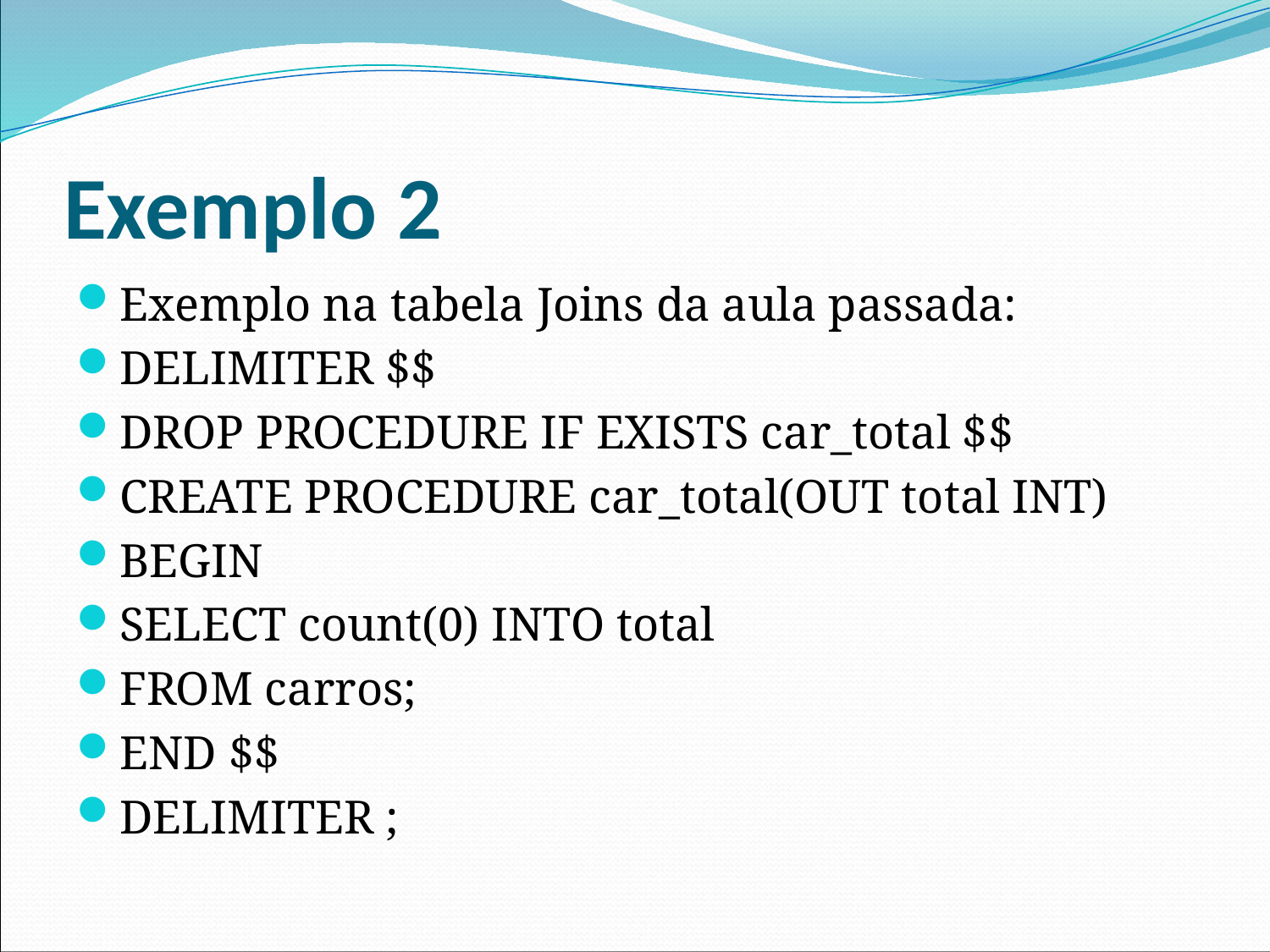

# Exemplo 2
Exemplo na tabela Joins da aula passada:
DELIMITER $$
DROP PROCEDURE IF EXISTS car_total $$
CREATE PROCEDURE car_total(OUT total INT)
BEGIN
SELECT count(0) INTO total
FROM carros;
END $$
DELIMITER ;